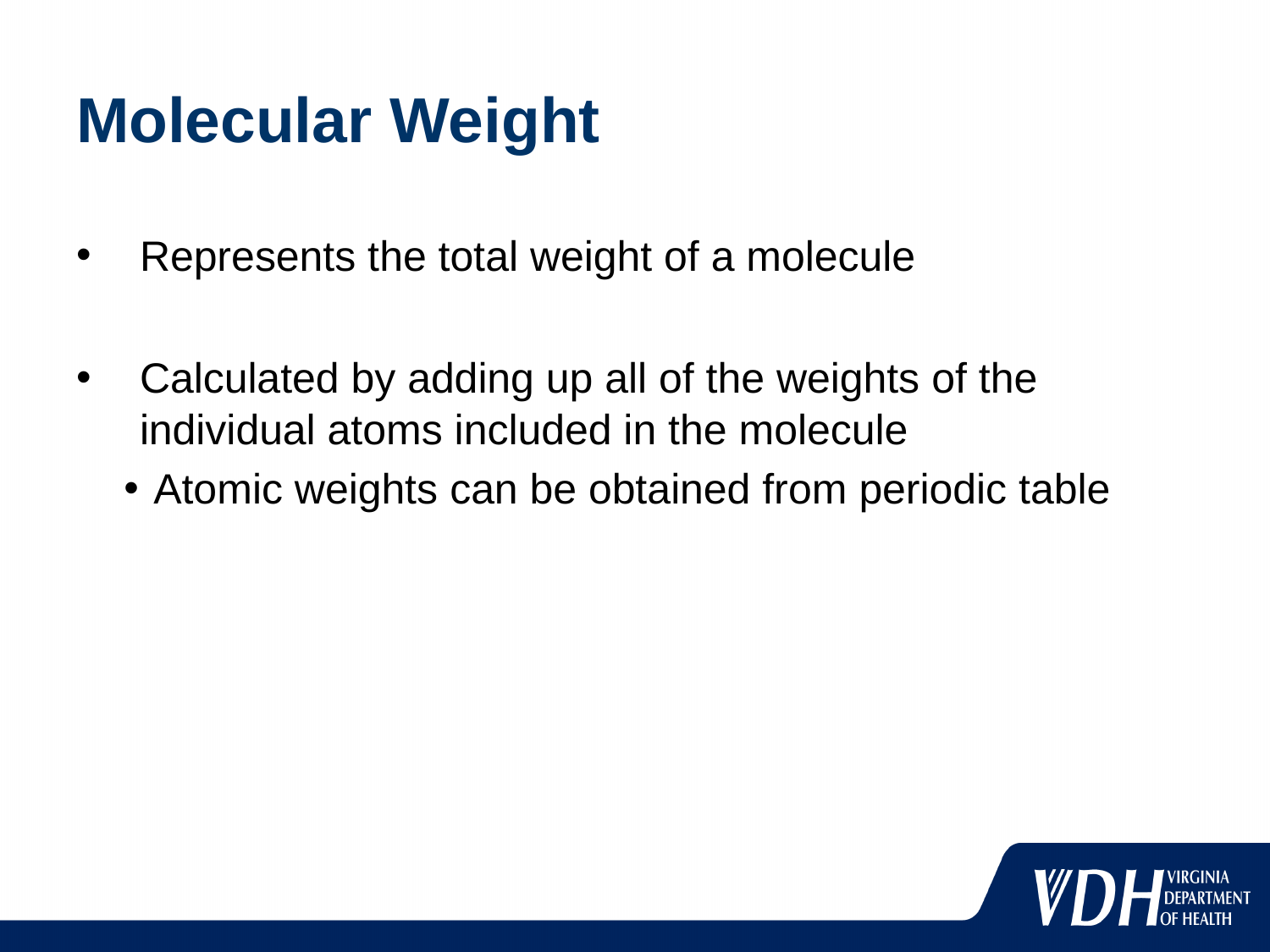

# Molecular Weight
Represents the total weight of a molecule

Calculated by adding up all of the weights of the individual atoms included in the molecule
Atomic weights can be obtained from periodic table